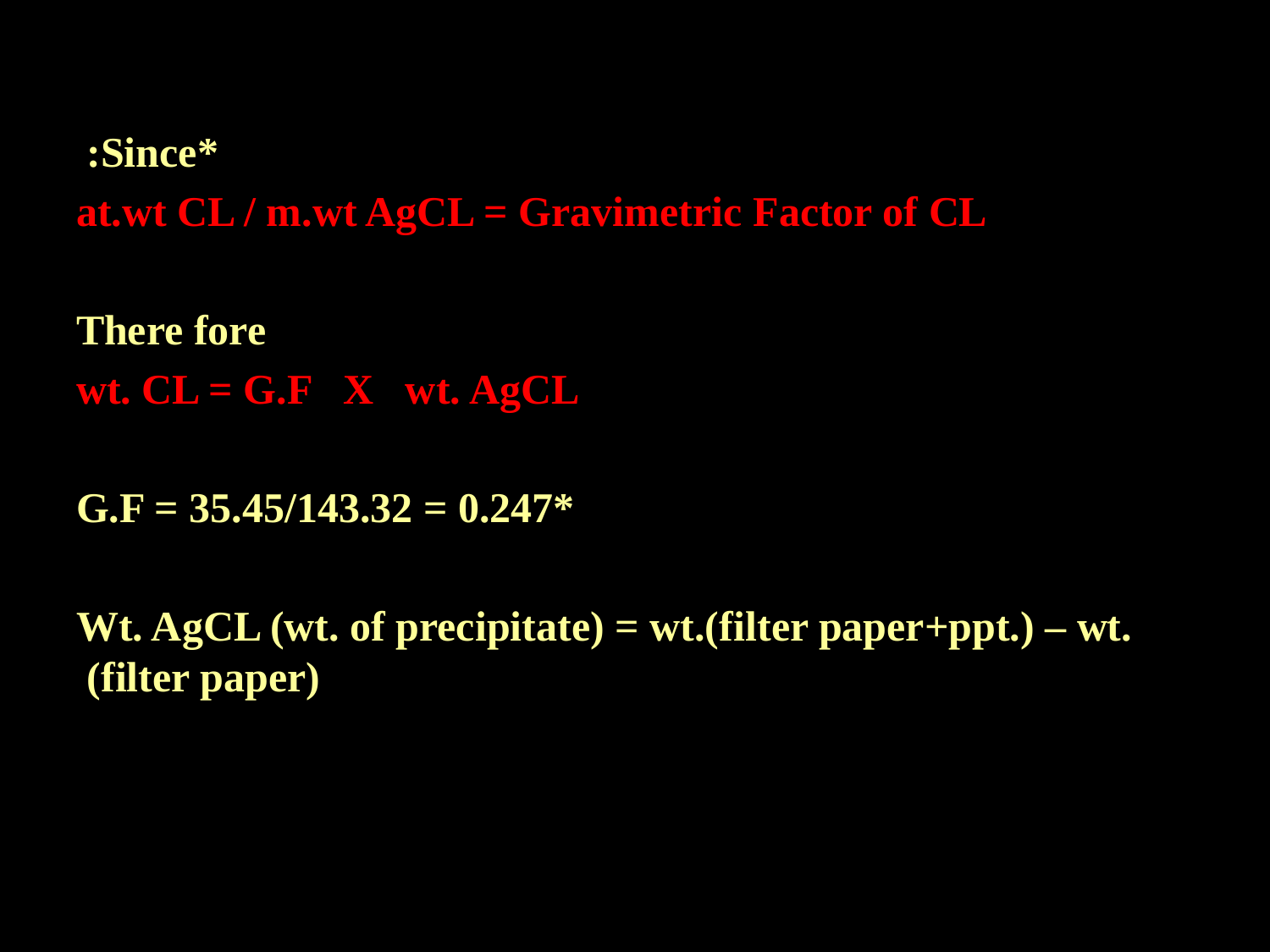

#

*Since:
at.wt CL / m.wt AgCL = Gravimetric Factor of CL

There fore
wt. CL = G.F   X   wt. AgCL

*G.F = 35.45/143.32 = 0.247

Wt. AgCL (wt. of precipitate) = wt.(filter paper+ppt.) – wt.(filter paper)